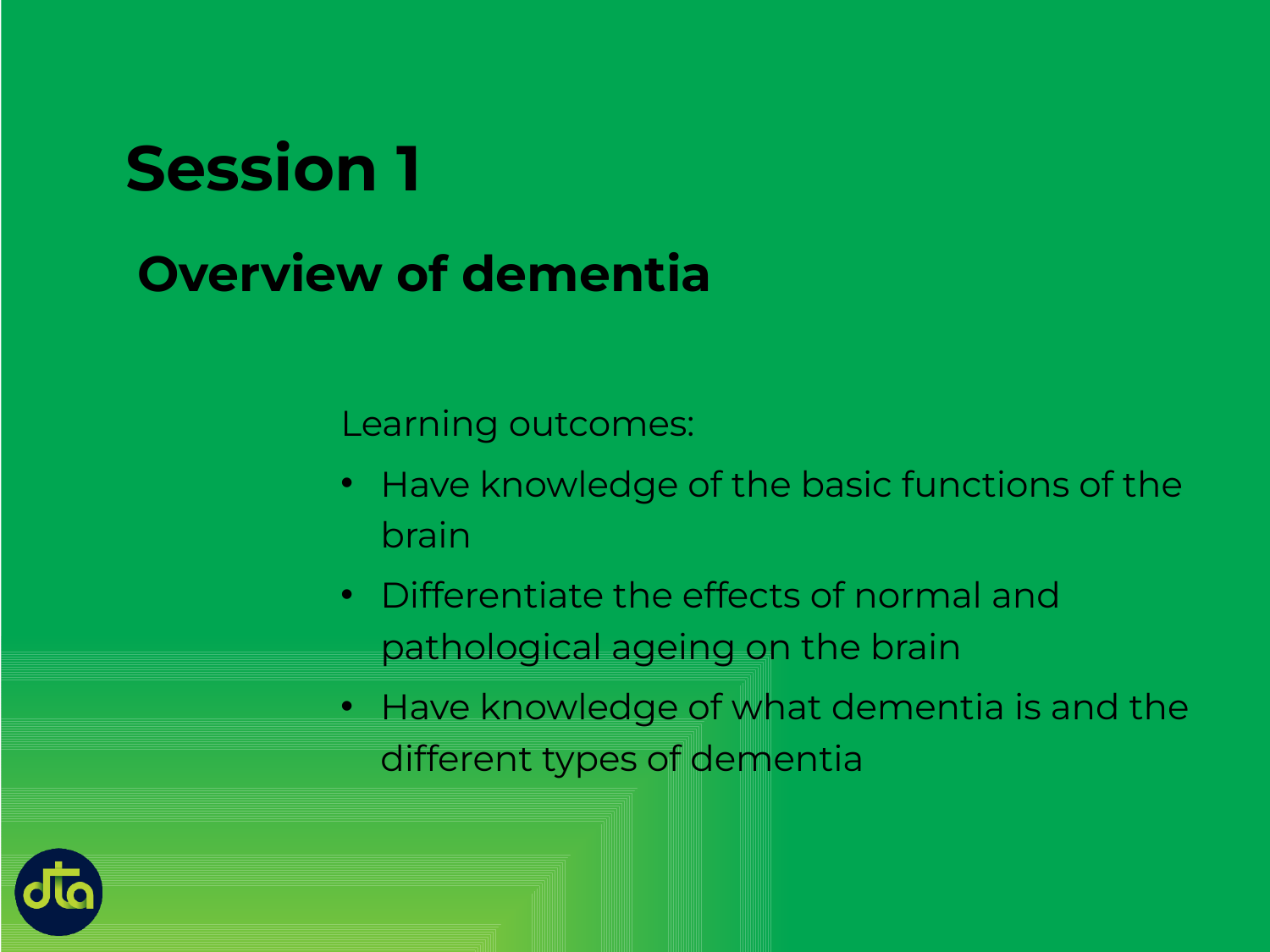

Session 1
Overview of dementia

Learning outcomes:
Have knowledge of the basic functions of the brain
Differentiate the effects of normal and pathological ageing on the brain
Have knowledge of what dementia is and the different types of dementia